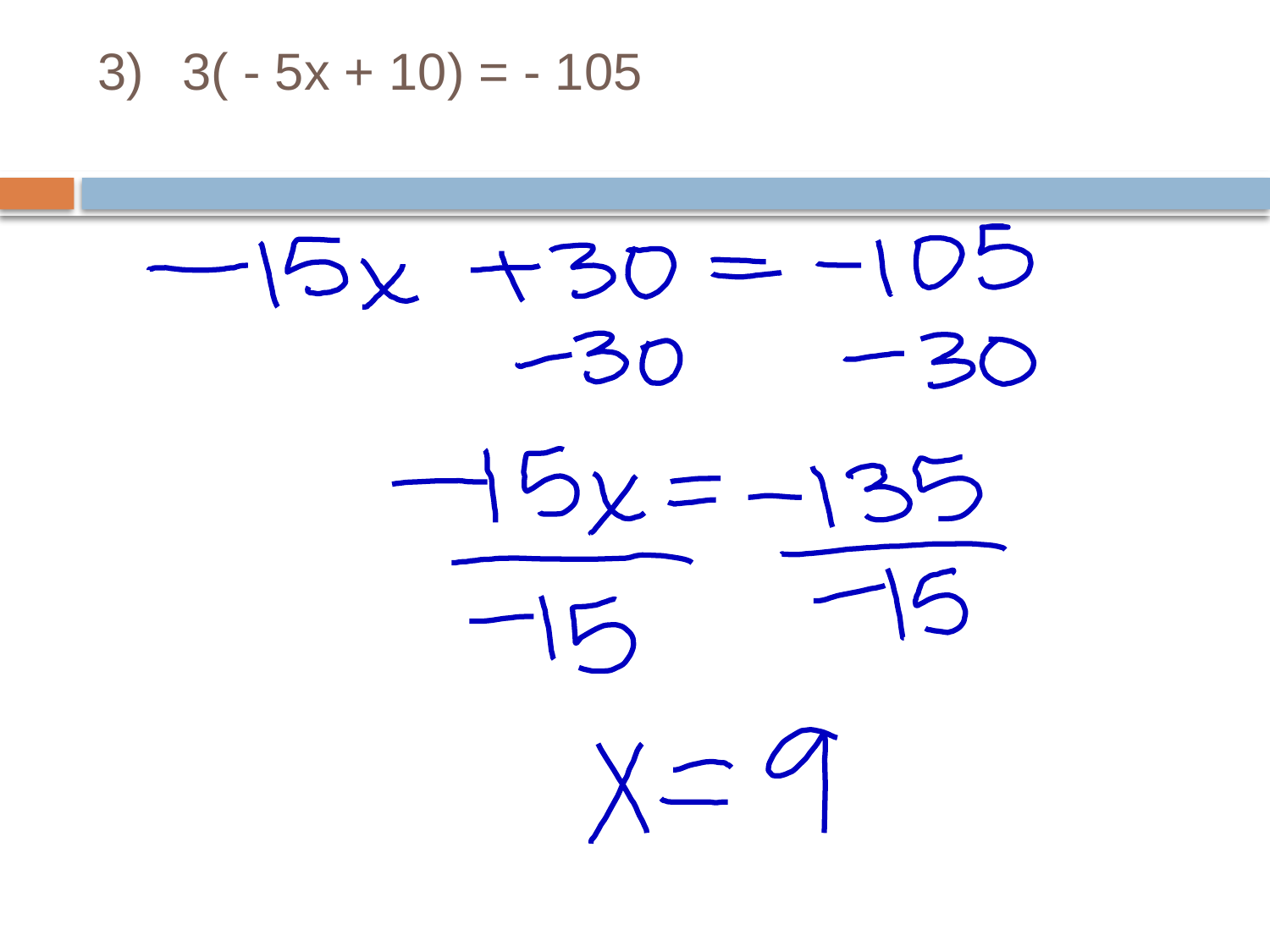

# 3)	3( - 5x + 10) = - 105